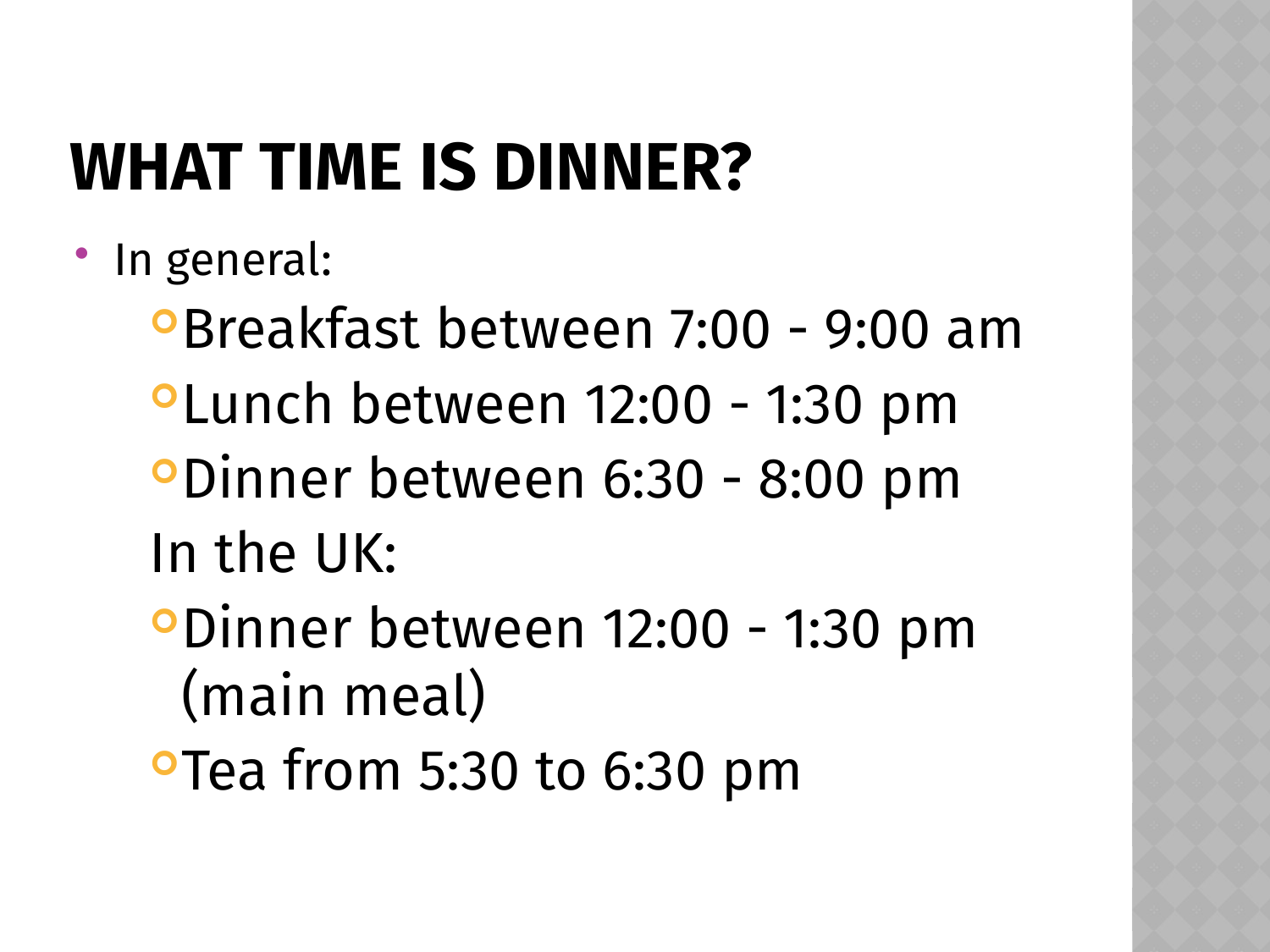

# What time is dinner?
In general:
Breakfast between 7:00 - 9:00 am
Lunch between 12:00 - 1:30 pm
Dinner between 6:30 - 8:00 pm
In the UK:
Dinner between 12:00 - 1:30 pm (main meal)
Tea from 5:30 to 6:30 pm